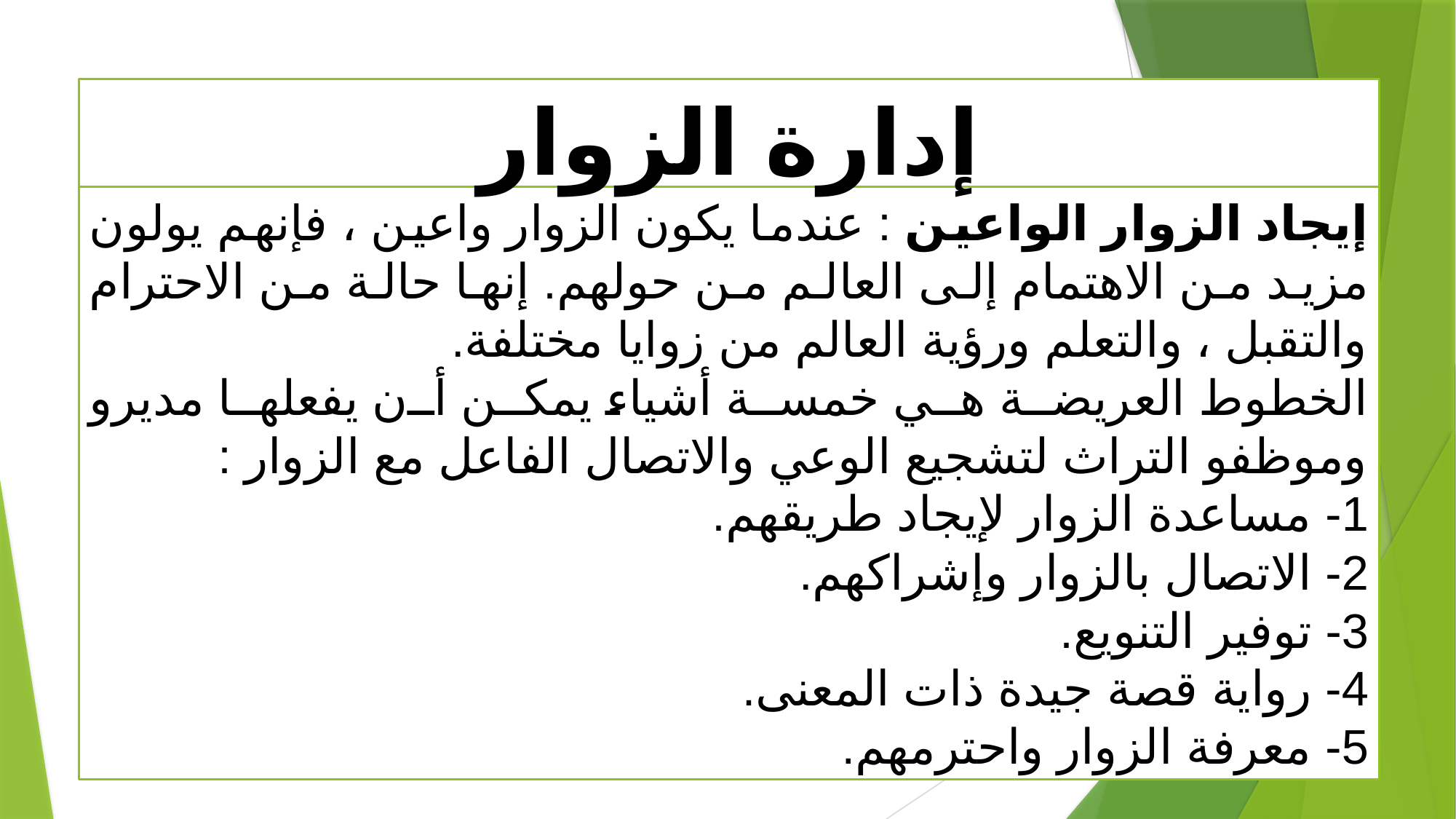

# إدارة الزوار
إيجاد الزوار الواعين : عندما يكون الزوار واعين ، فإنهم يولون مزيد من الاهتمام إلى العالم من حولهم. إنها حالة من الاحترام والتقبل ، والتعلم ورؤية العالم من زوايا مختلفة.
الخطوط العريضة هي خمسة أشياء يمكن أن يفعلها مديرو وموظفو التراث لتشجيع الوعي والاتصال الفاعل مع الزوار :
1- مساعدة الزوار لإيجاد طريقهم.
2- الاتصال بالزوار وإشراكهم.
3- توفير التنويع.
4- رواية قصة جيدة ذات المعنى.
5- معرفة الزوار واحترمهم.